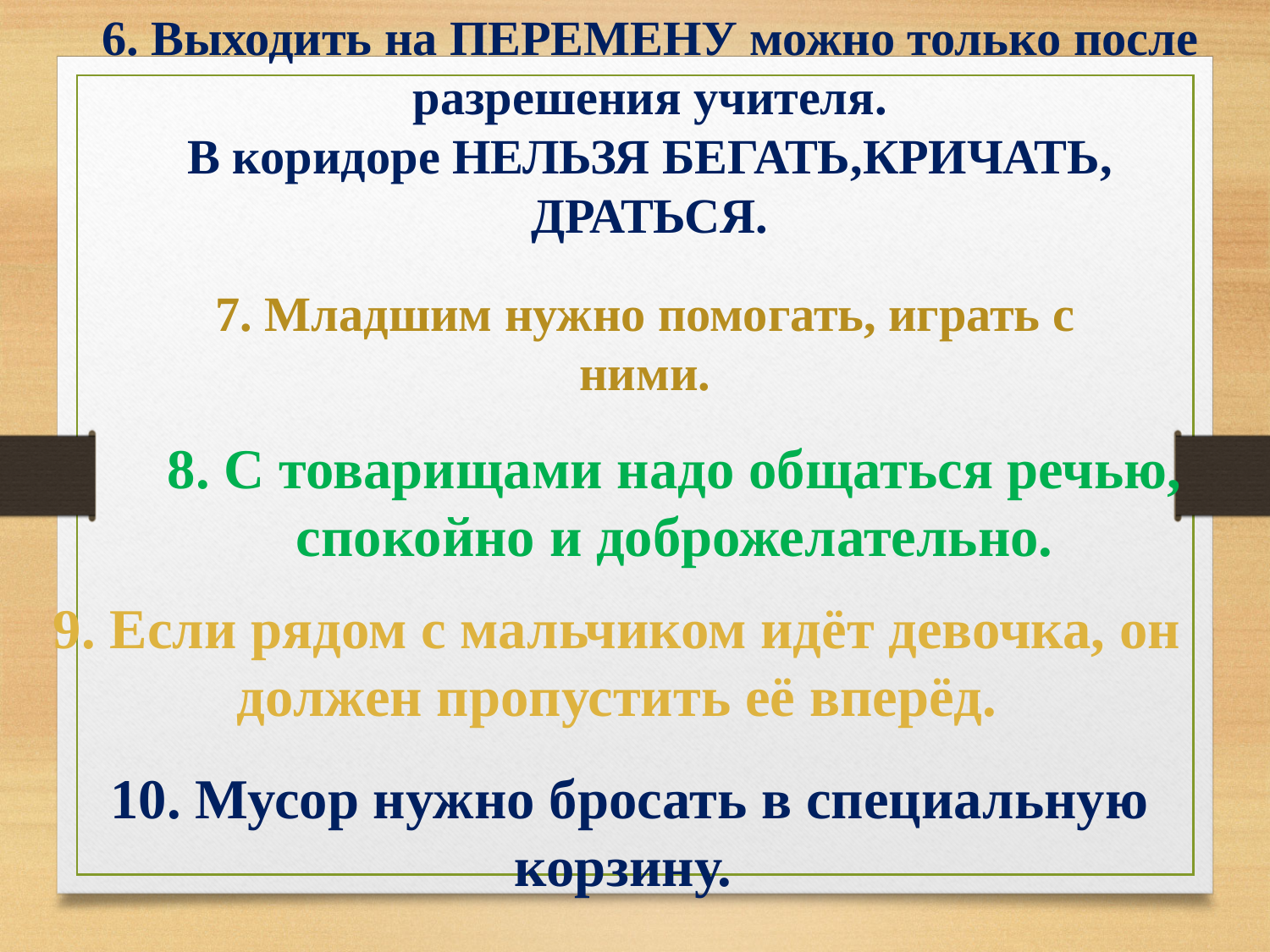

6. Выходить на ПЕРЕМЕНУ можно только после разрешения учителя.
В коридоре НЕЛЬЗЯ БЕГАТЬ,КРИЧАТЬ, ДРАТЬСЯ.
7. Младшим нужно помогать, играть с ними.

8. С товарищами надо общаться речью, спокойно и доброжелательно.
9. Если рядом с мальчиком идёт девочка, он должен пропустить её вперёд.
10. Мусор нужно бросать в специальную корзину.